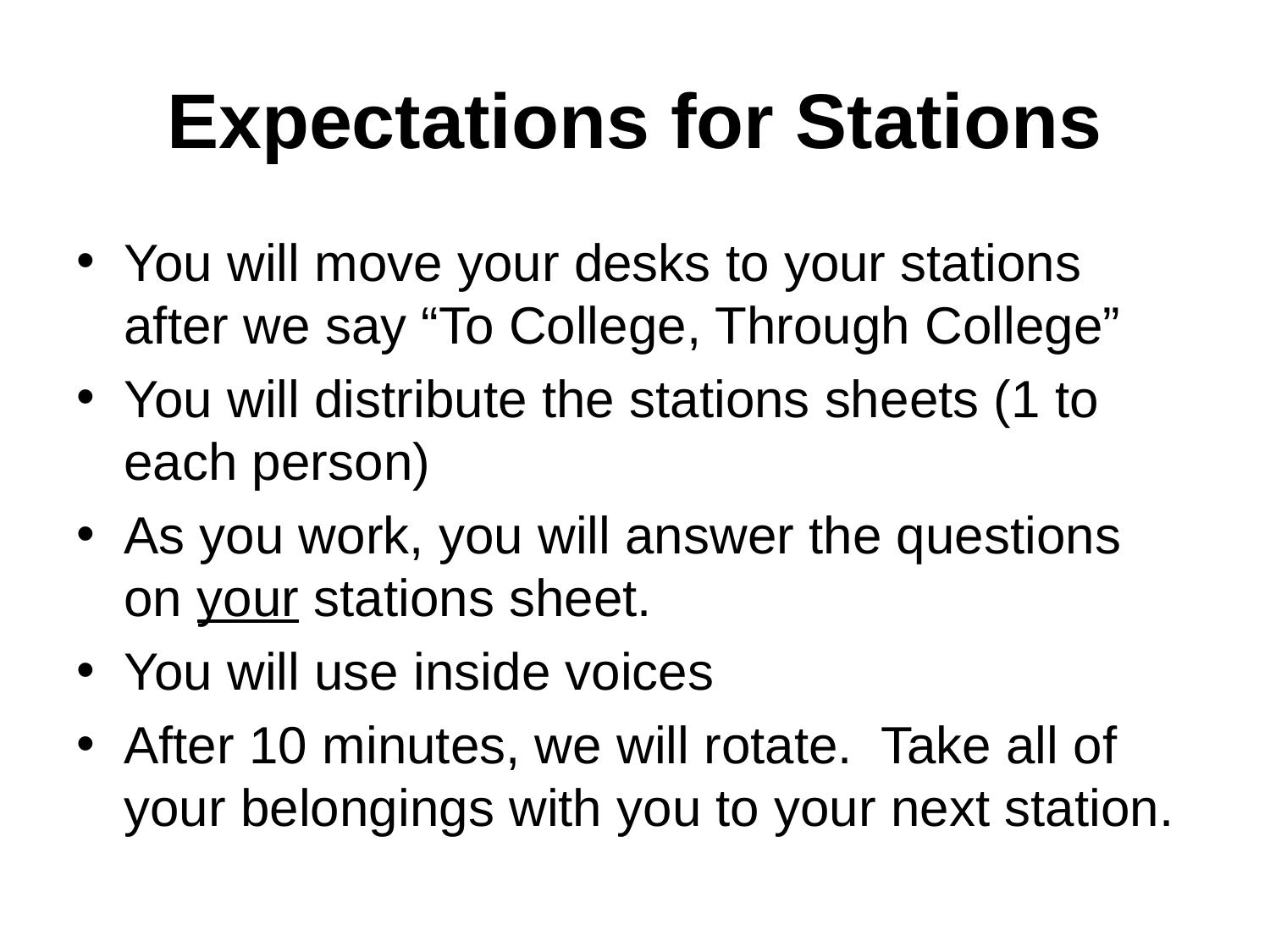

# Expectations for Stations
You will move your desks to your stations after we say “To College, Through College”
You will distribute the stations sheets (1 to each person)
As you work, you will answer the questions on your stations sheet.
You will use inside voices
After 10 minutes, we will rotate.  Take all of your belongings with you to your next station.